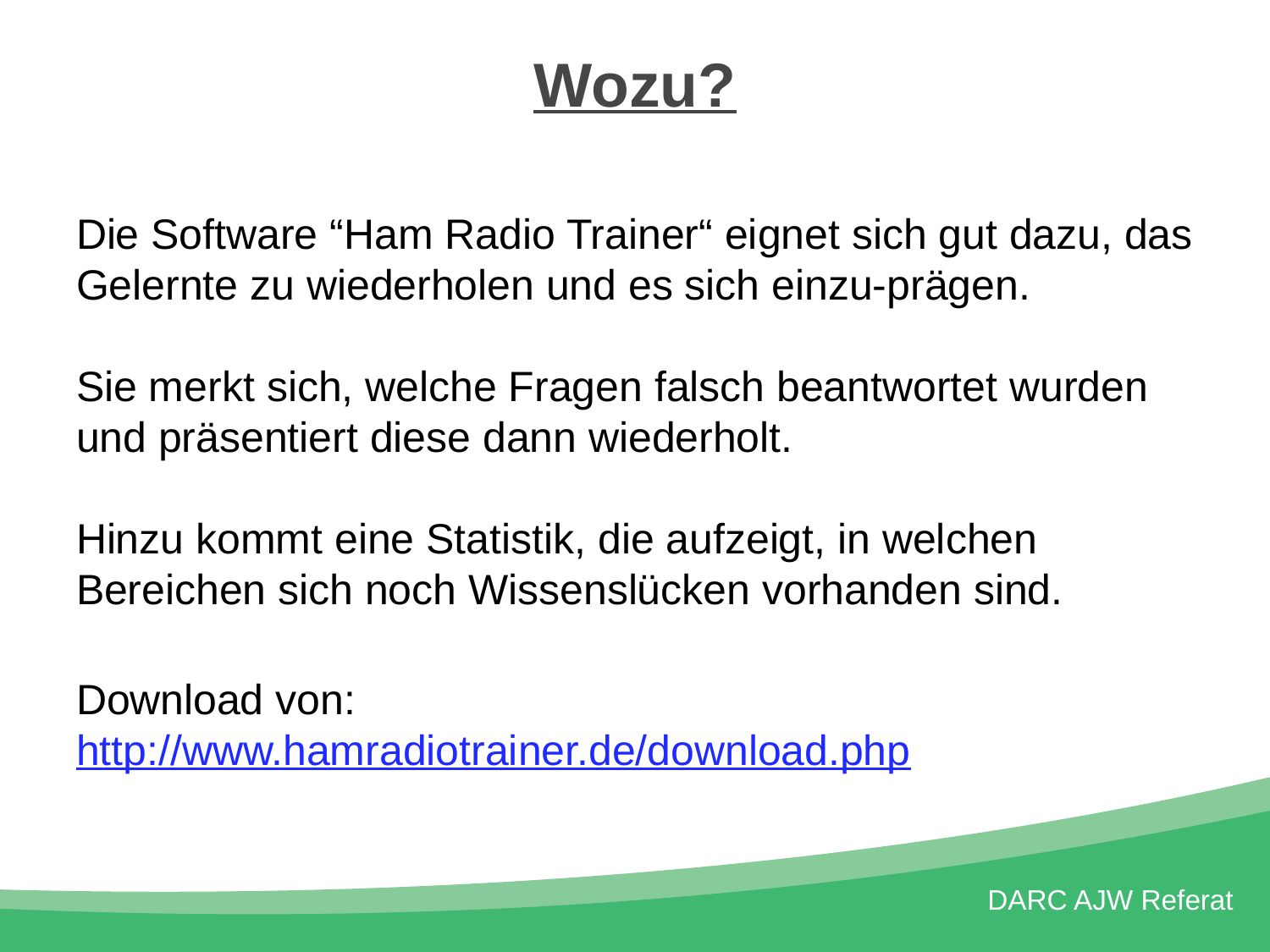

# Wozu?
Die Software “Ham Radio Trainer“ eignet sich gut dazu, das Gelernte zu wiederholen und es sich einzu-prägen.
Sie merkt sich, welche Fragen falsch beantwortet wurden und präsentiert diese dann wiederholt.
Hinzu kommt eine Statistik, die aufzeigt, in welchen Bereichen sich noch Wissenslücken vorhanden sind.
Download von:
http://www.hamradiotrainer.de/download.php